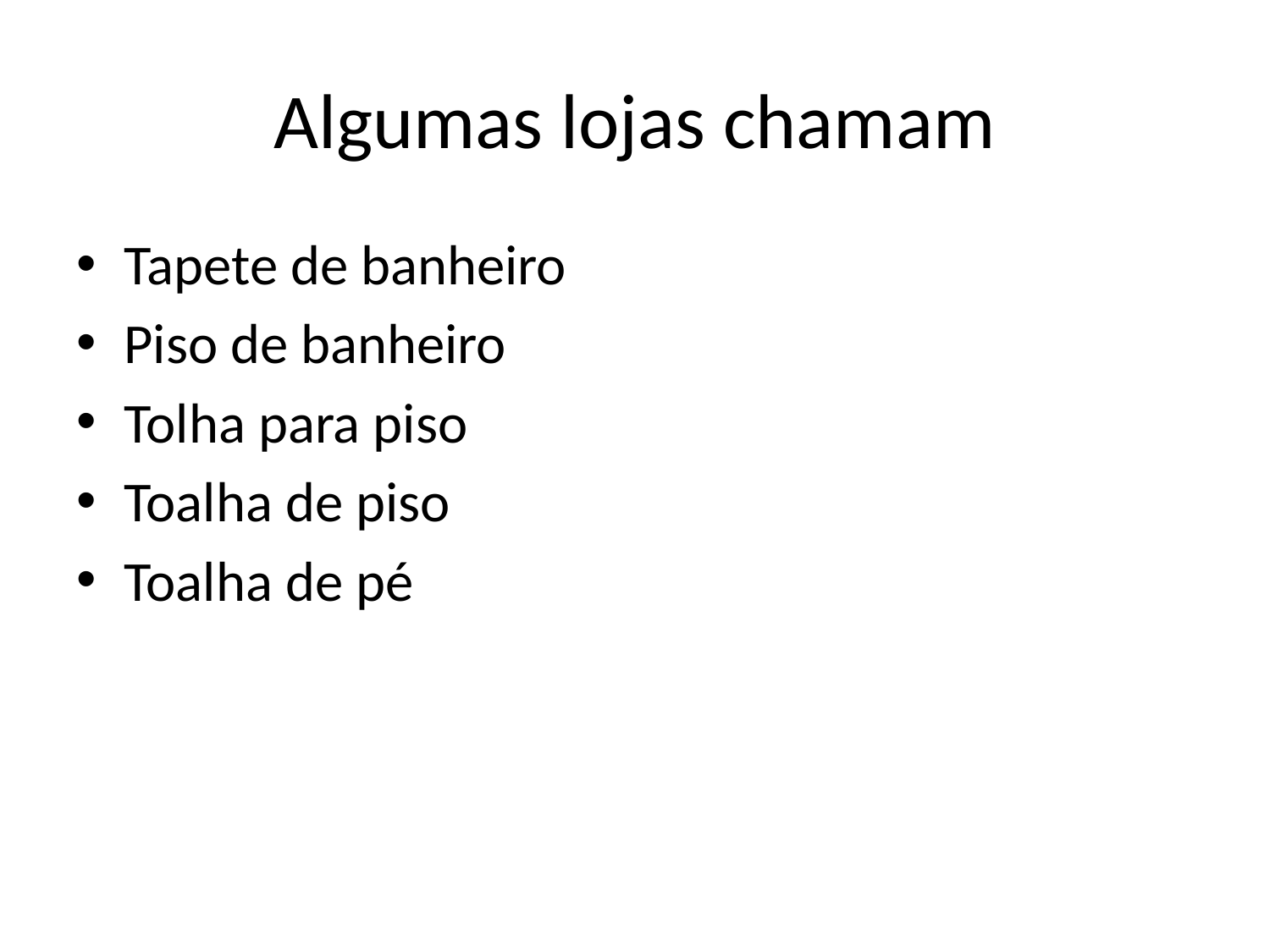

# Algumas lojas chamam
Tapete de banheiro
Piso de banheiro
Tolha para piso
Toalha de piso
Toalha de pé